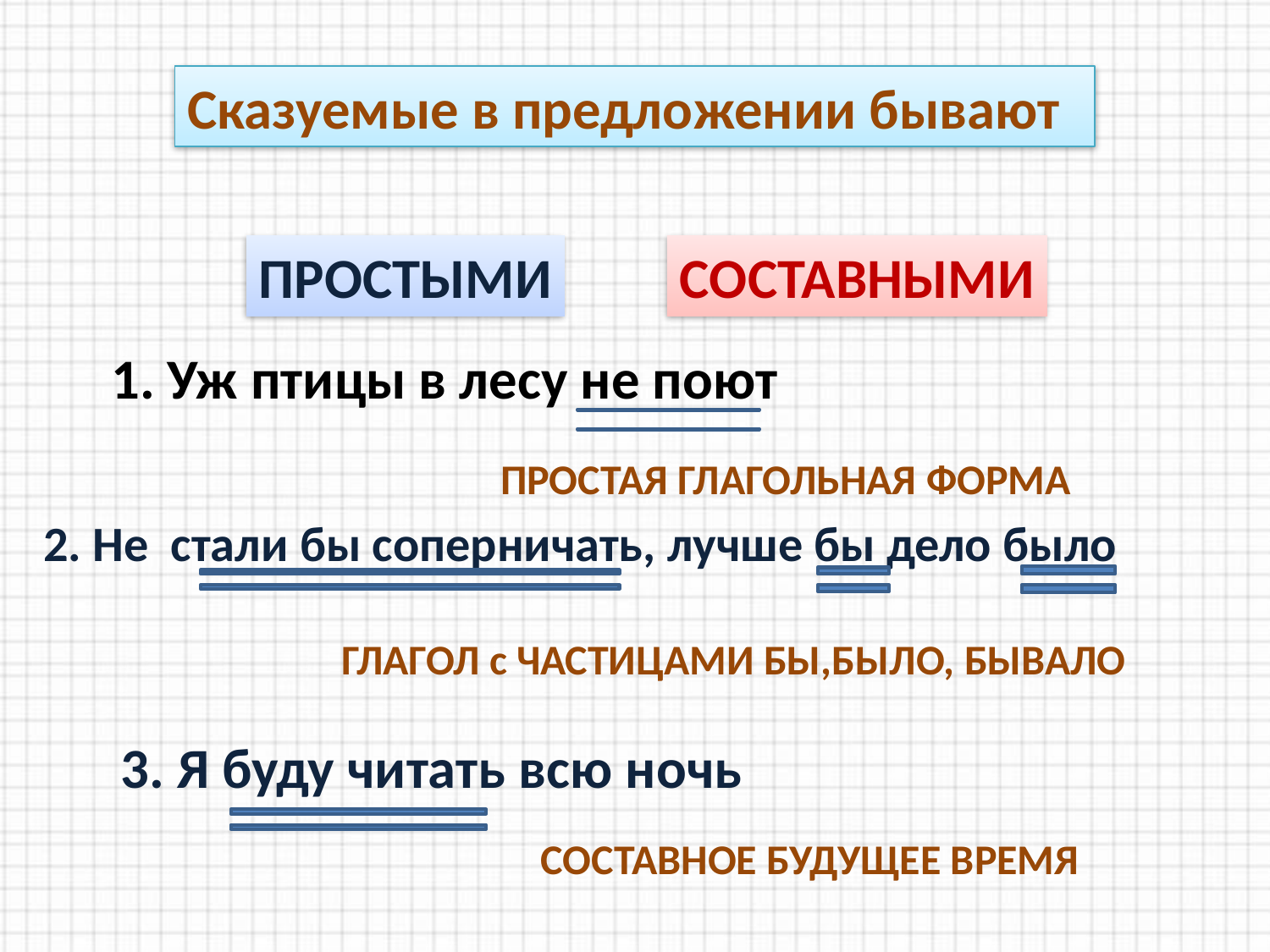

Сказуемые в предложении бывают
ПРОСТЫМИ
СОСТАВНЫМИ
1. Уж птицы в лесу не поют

ПРОСТАЯ ГЛАГОЛЬНАЯ ФОРМА
2. Не  стали бы соперничать, лучше бы дело было

ГЛАГОЛ с ЧАСТИЦАМИ БЫ,БЫЛО, БЫВАЛО
3. Я буду читать всю ночь

СОСТАВНОЕ БУДУЩЕЕ ВРЕМЯ